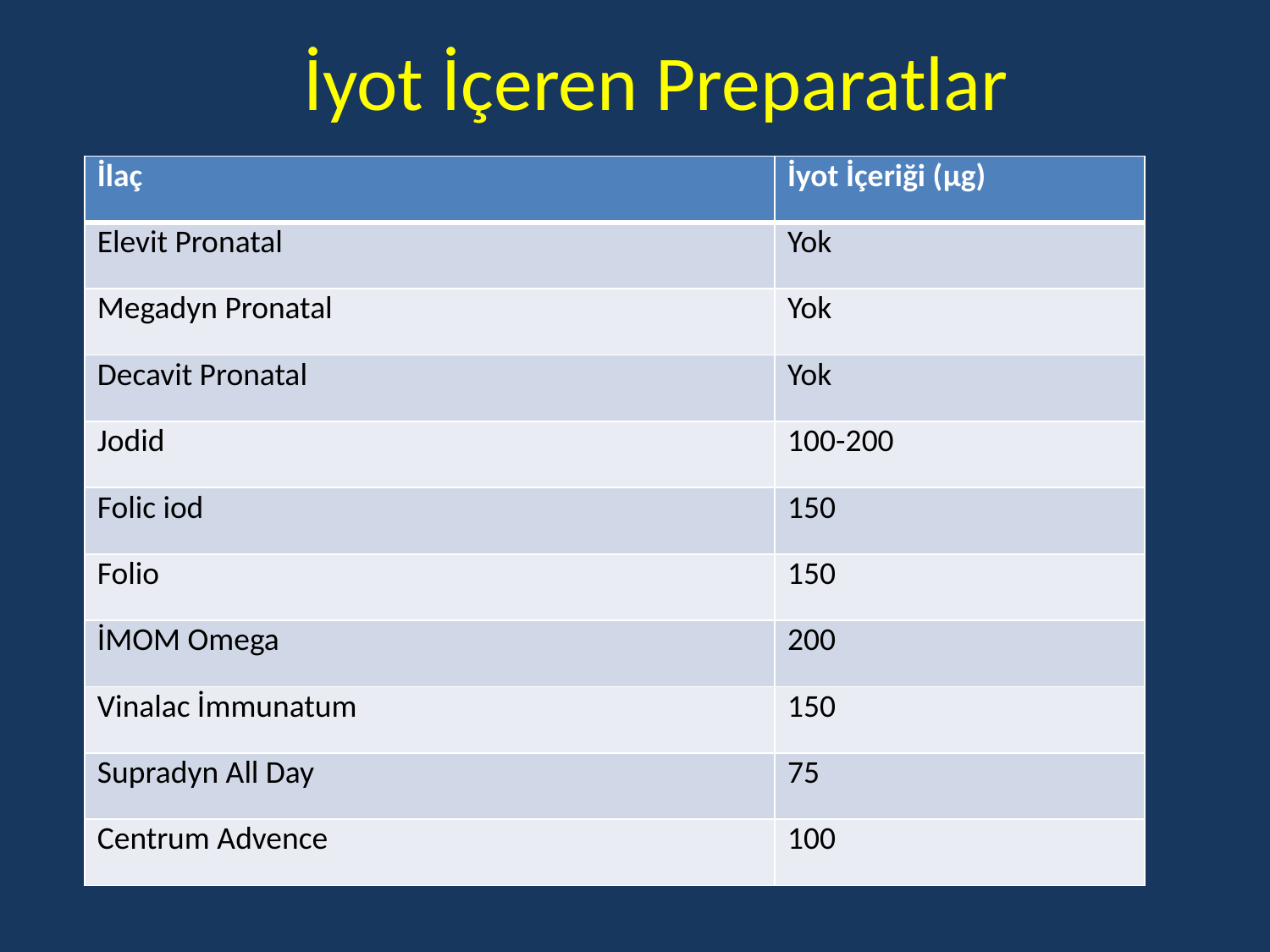

İyot İçeren Preparatlar
| İlaç | İyot İçeriği (µg) |
| --- | --- |
| Elevit Pronatal | Yok |
| Megadyn Pronatal | Yok |
| Decavit Pronatal | Yok |
| Jodid | 100-200 |
| Folic iod | 150 |
| Folio | 150 |
| İMOM Omega | 200 |
| Vinalac İmmunatum | 150 |
| Supradyn All Day | 75 |
| Centrum Advence | 100 |